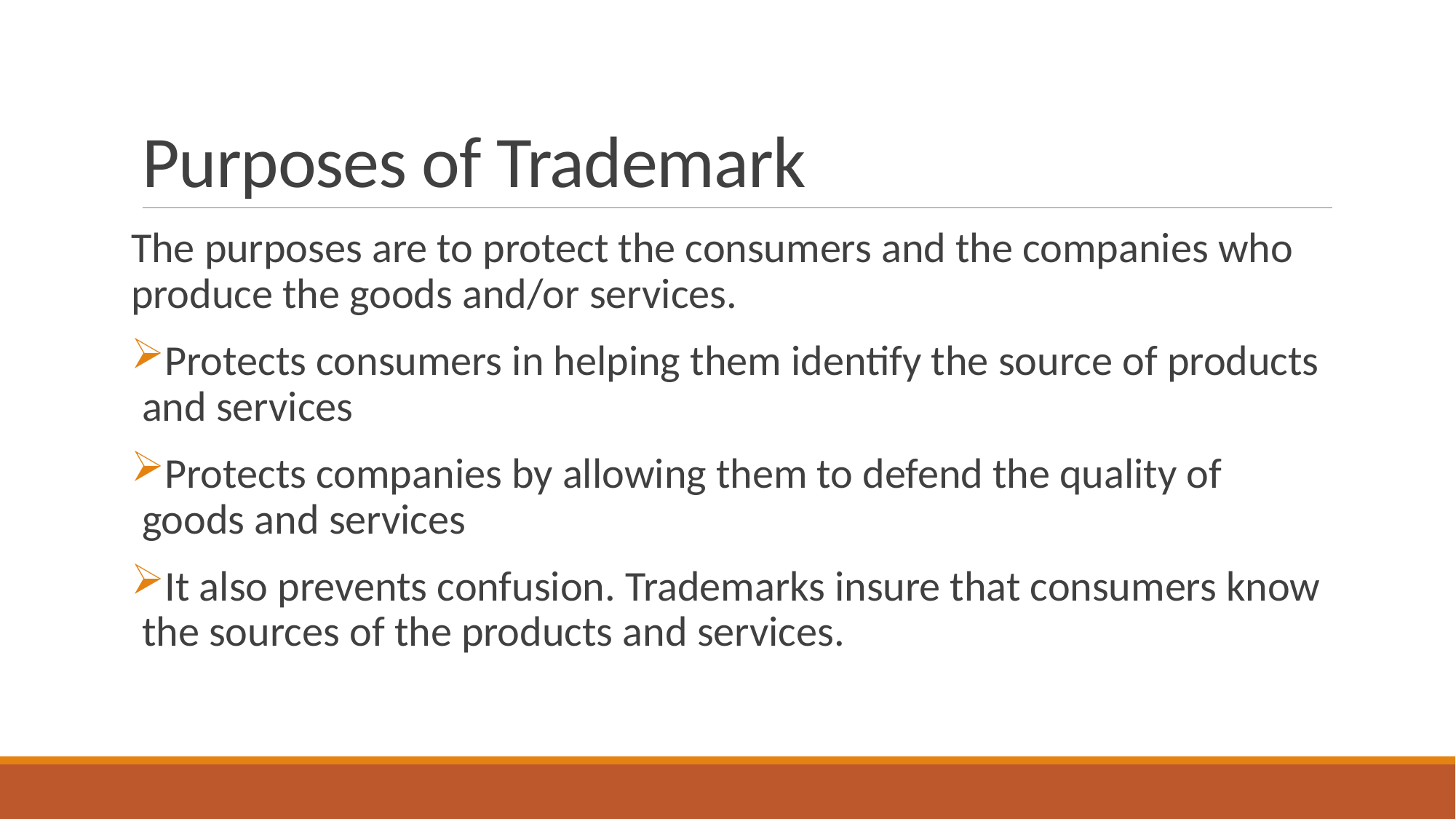

# Purposes of Trademark
The purposes are to protect the consumers and the companies who produce the goods and/or services.
Protects consumers in helping them identify the source of products and services
Protects companies by allowing them to defend the quality of goods and services
It also prevents confusion. Trademarks insure that consumers know the sources of the products and services.